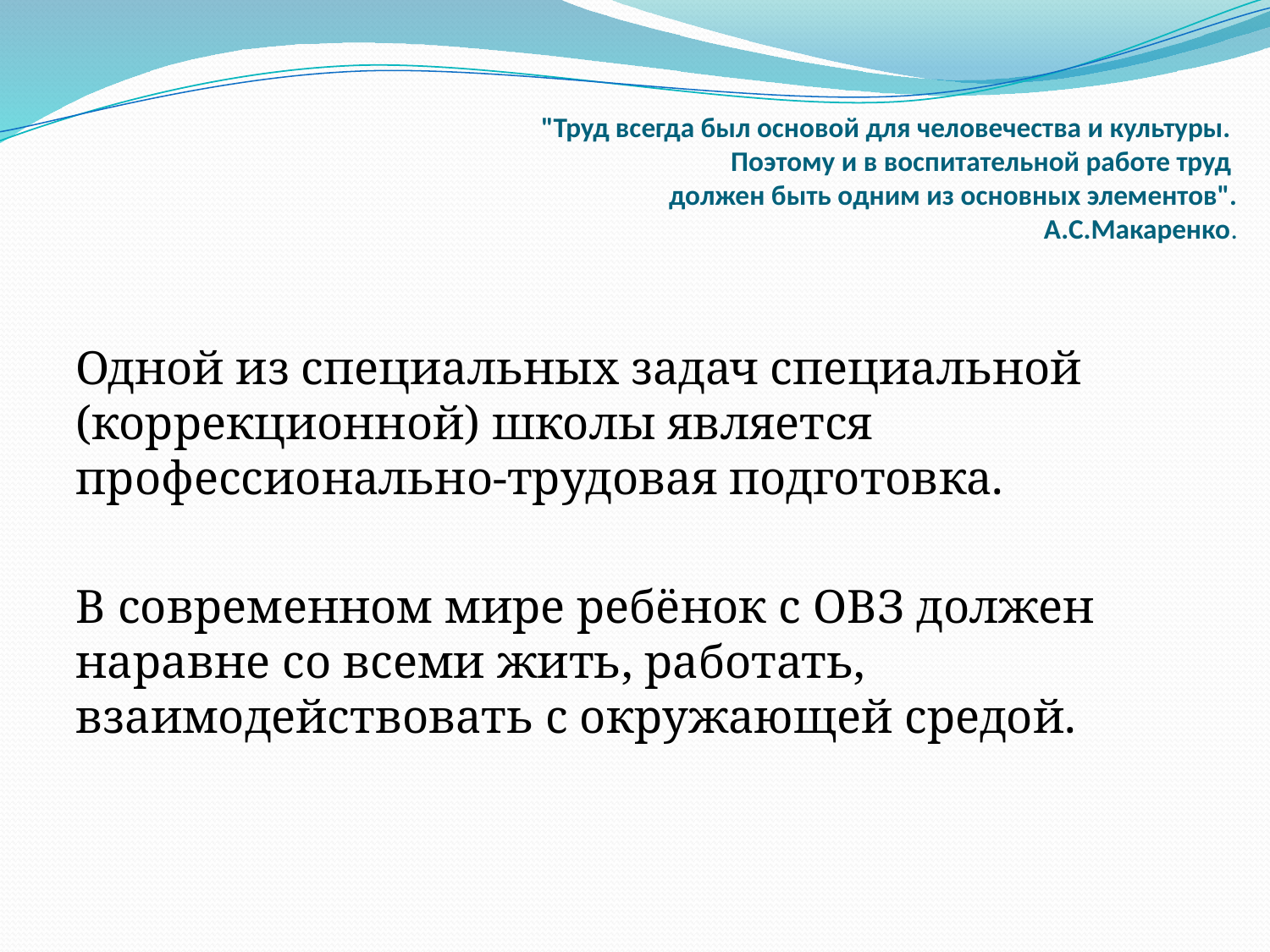

# "Труд всегда был основой для человечества и культуры. Поэтому и в воспитательной работе труд должен быть одним из основных элементов". А.С.Макаренко.

Одной из специальных задач специальной (коррекционной) школы является профессионально-трудовая подготовка.

В современном мире ребёнок с ОВЗ должен наравне со всеми жить, работать, взаимодействовать с окружающей средой.